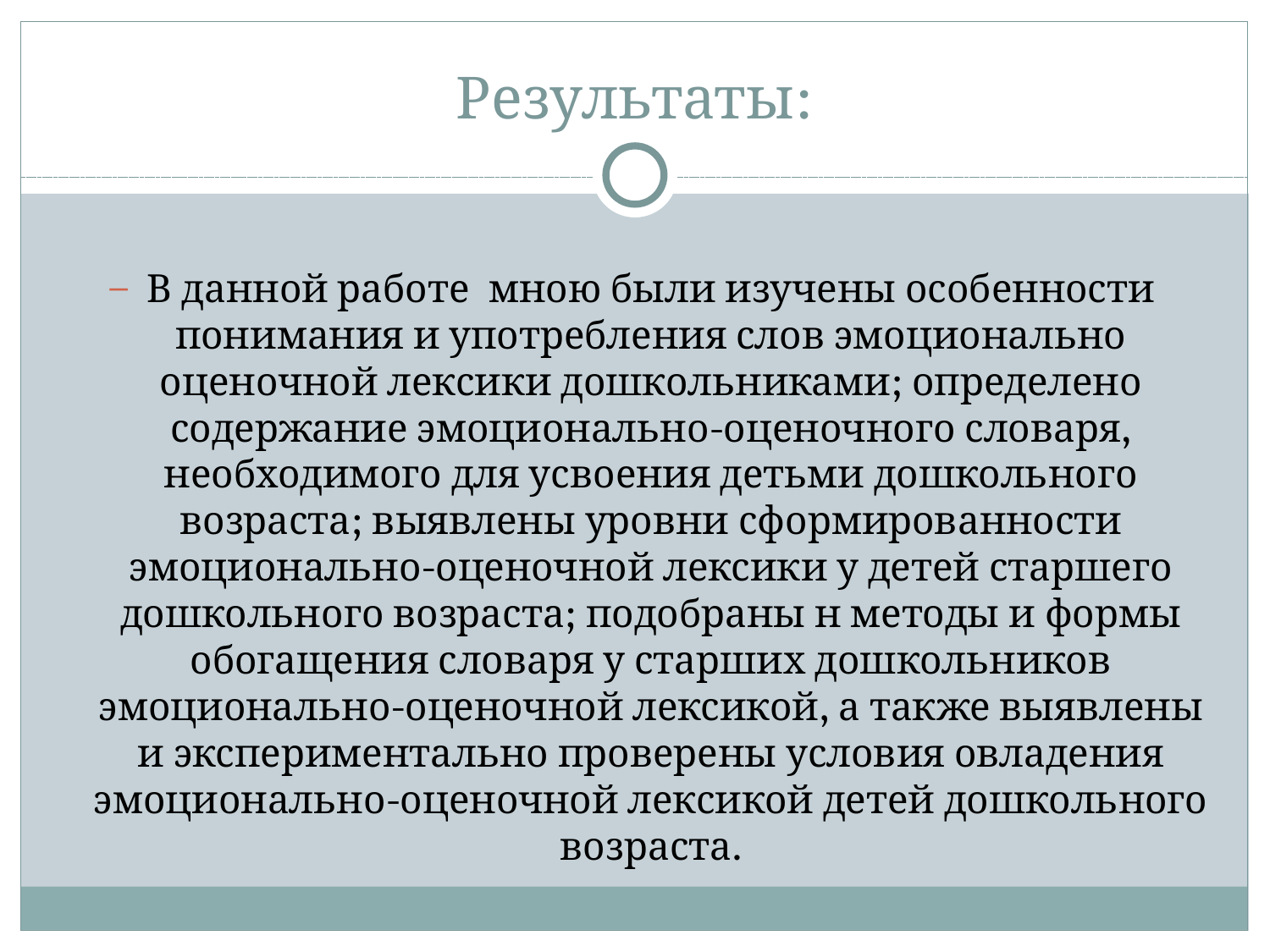

Результаты:
В данной работе  мною были изучены особенности понимания и употребления слов эмоционально оценочной лексики дошкольниками; определено содержание эмоционально-оценочного словаря, необходимого для усвоения детьми дошкольного возраста; выявлены уровни сформированности эмоционально-оценочной лексики у детей старшего дошкольного возраста; подобраны н методы и формы обогащения словаря у старших дошкольников эмоционально-оценочной лексикой, а также выявлены и экспериментально проверены условия овладения эмоционально-оценочной лексикой детей дошкольного возраста.